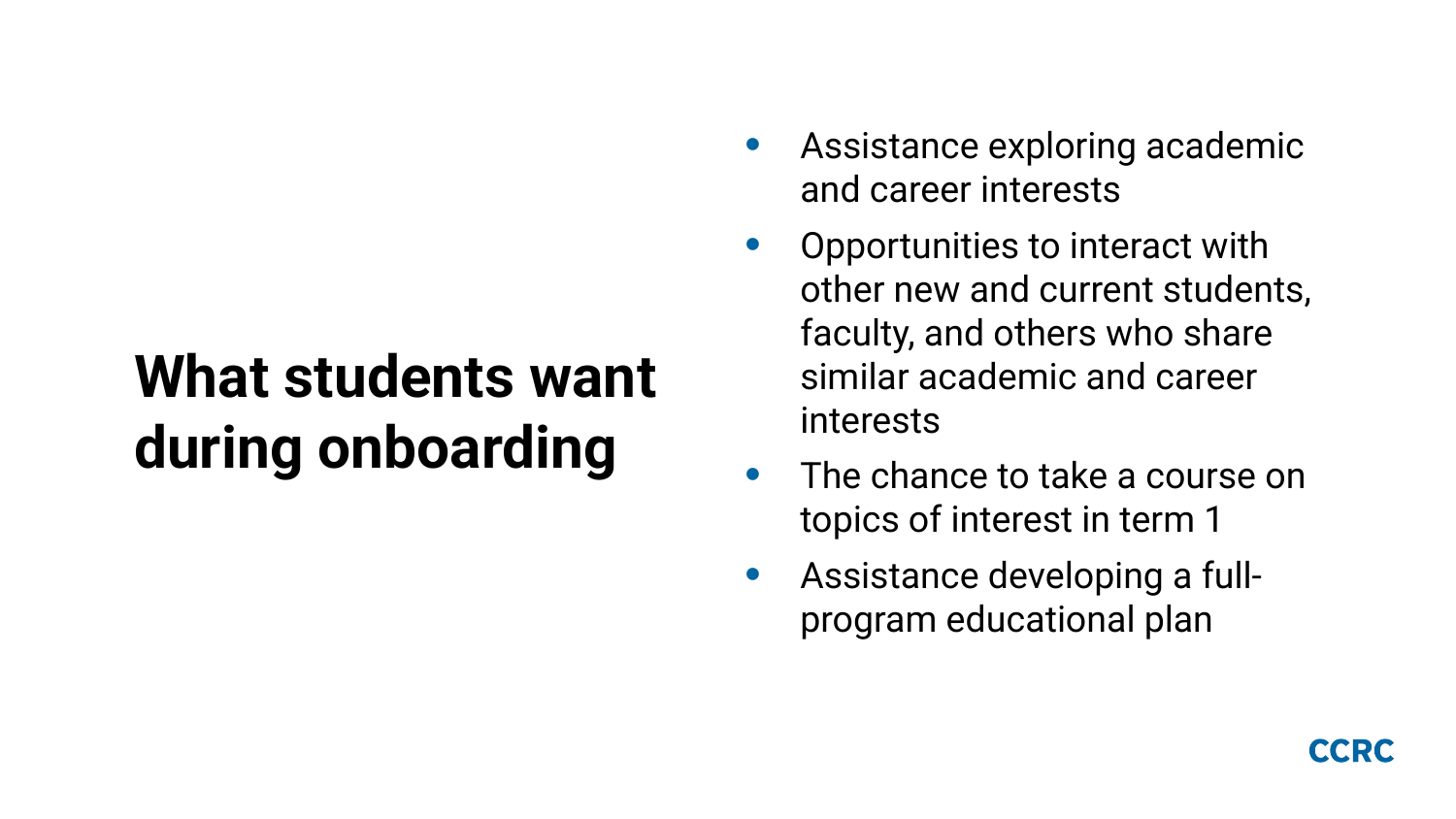

Assistance exploring academic and career interests
Opportunities to interact with other new and current students, faculty, and others who share similar academic and career interests
The chance to take a course on topics of interest in term 1
Assistance developing a full-program educational plan

What students want during onboarding